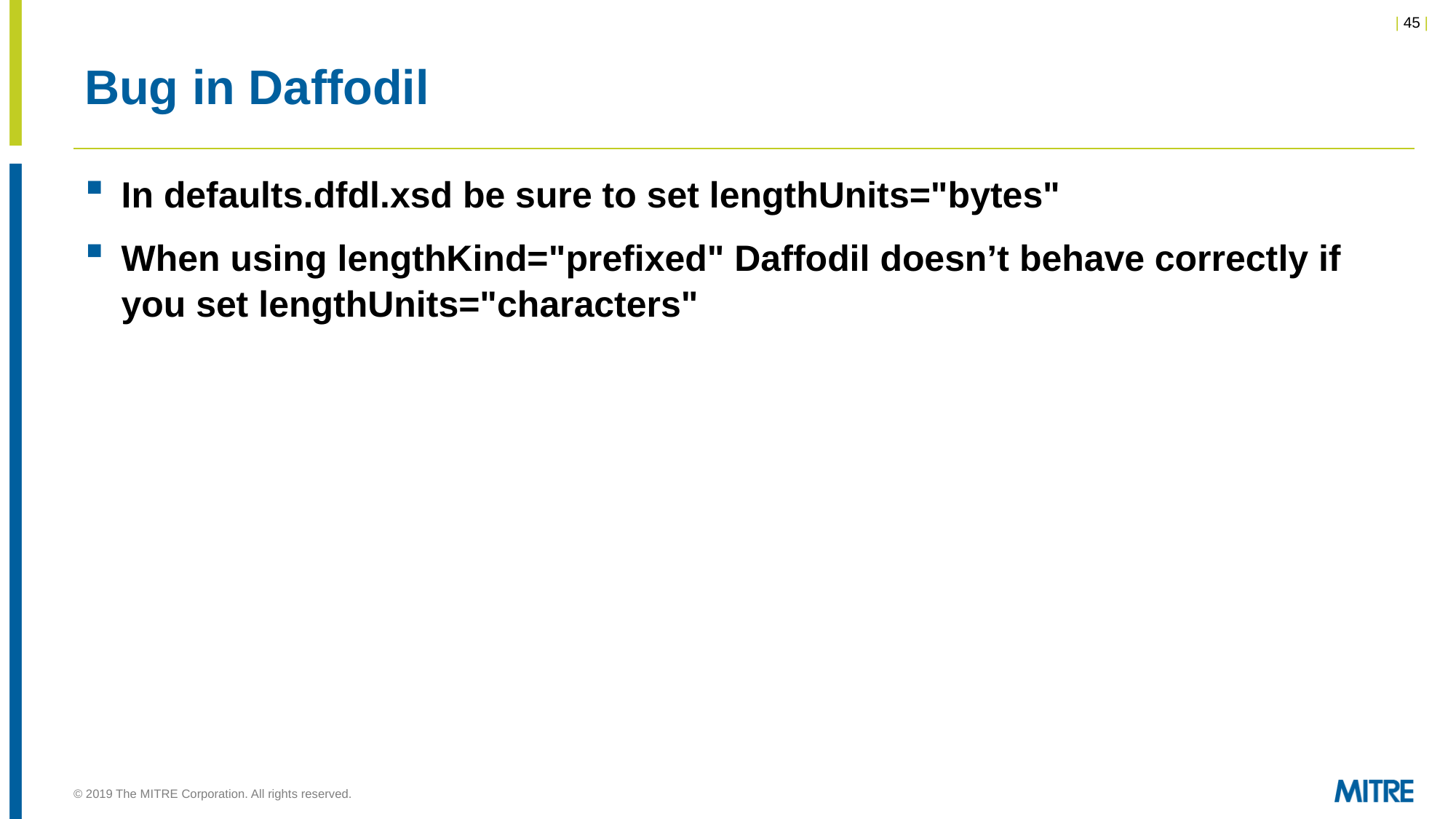

# Bug in Daffodil
In defaults.dfdl.xsd be sure to set lengthUnits="bytes"
When using lengthKind="prefixed" Daffodil doesn’t behave correctly if you set lengthUnits="characters"
© 2019 The MITRE Corporation. All rights reserved.